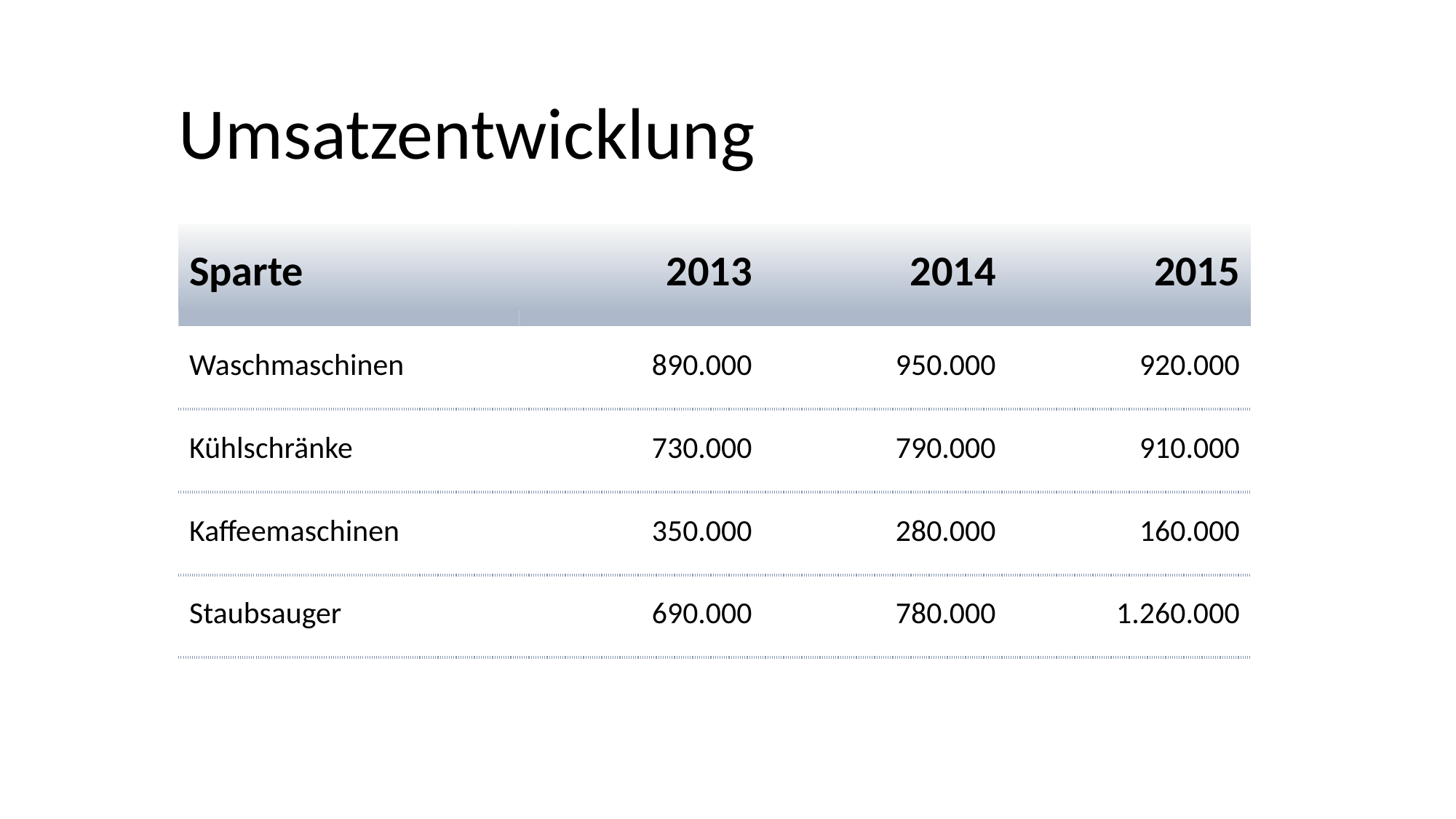

Umsatzentwicklung
|  |  |  |  |
| --- | --- | --- | --- |
| Sparte | 2013 | 2014 | 2015 |
| Waschmaschinen | 890.000 | 950.000 | 920.000 |
| Kühlschränke | 730.000 | 790.000 | 910.000 |
| Kaffeemaschinen | 350.000 | 280.000 | 160.000 |
| Staubsauger | 690.000 | 780.000 | 1.260.000 |